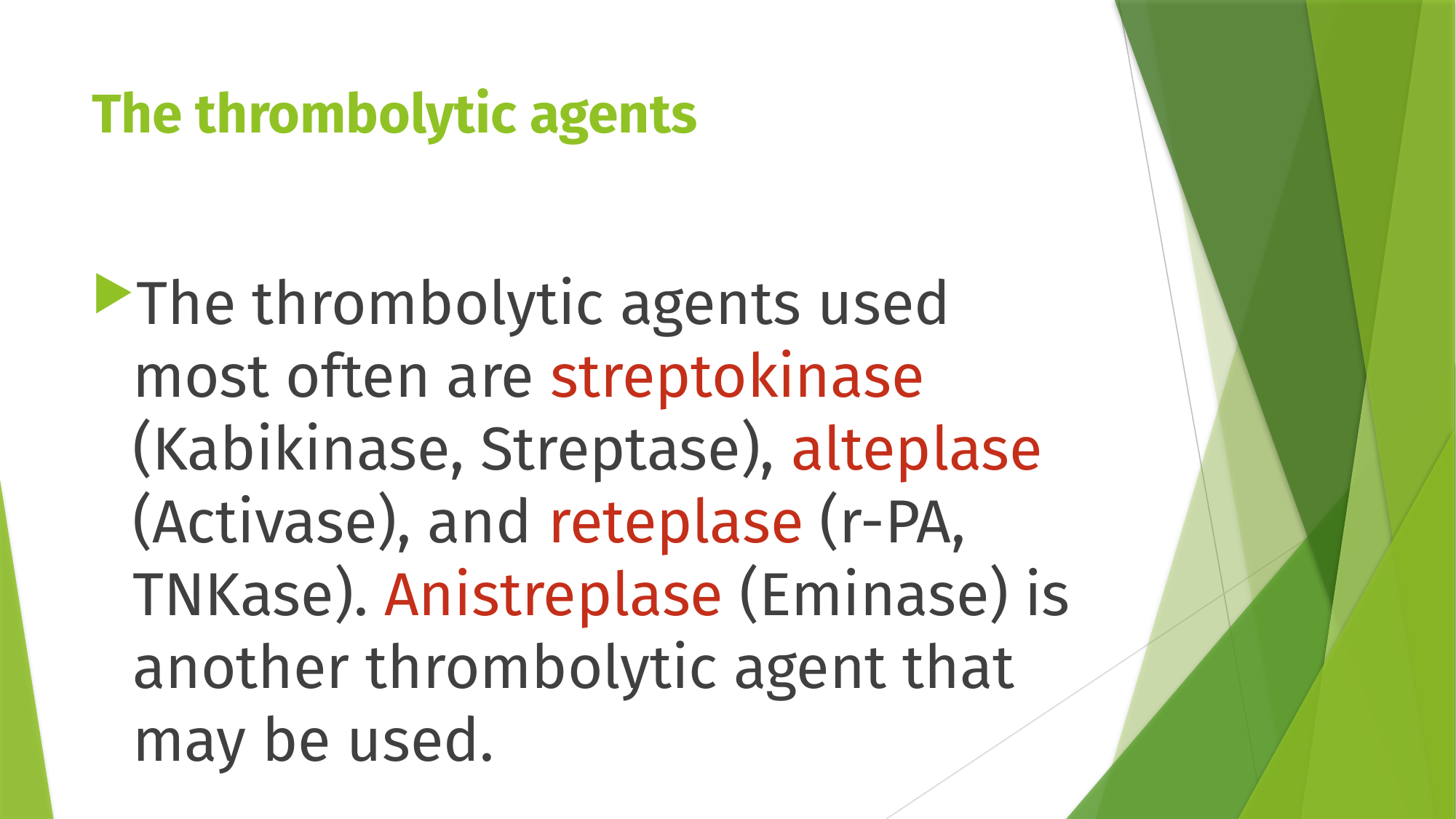

# The thrombolytic agents
The thrombolytic agents used most often are streptokinase (Kabikinase, Streptase), alteplase (Activase), and reteplase (r-PA, TNKase). Anistreplase (Eminase) is another thrombolytic agent that may be used.